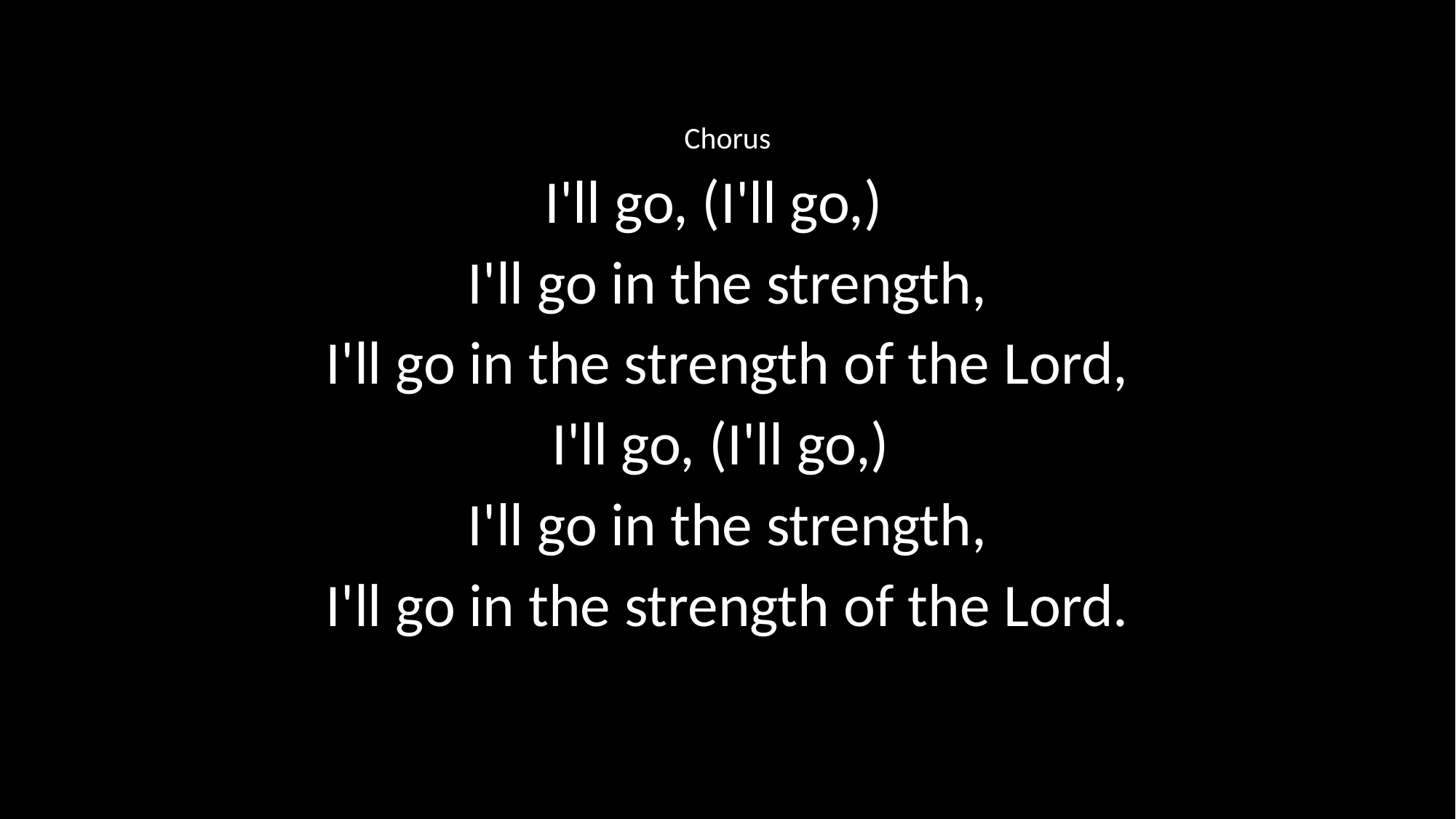

Chorus
I'll go, (I'll go,)
I'll go in the strength,
I'll go in the strength of the Lord,
I'll go, (I'll go,)
I'll go in the strength,
I'll go in the strength of the Lord.